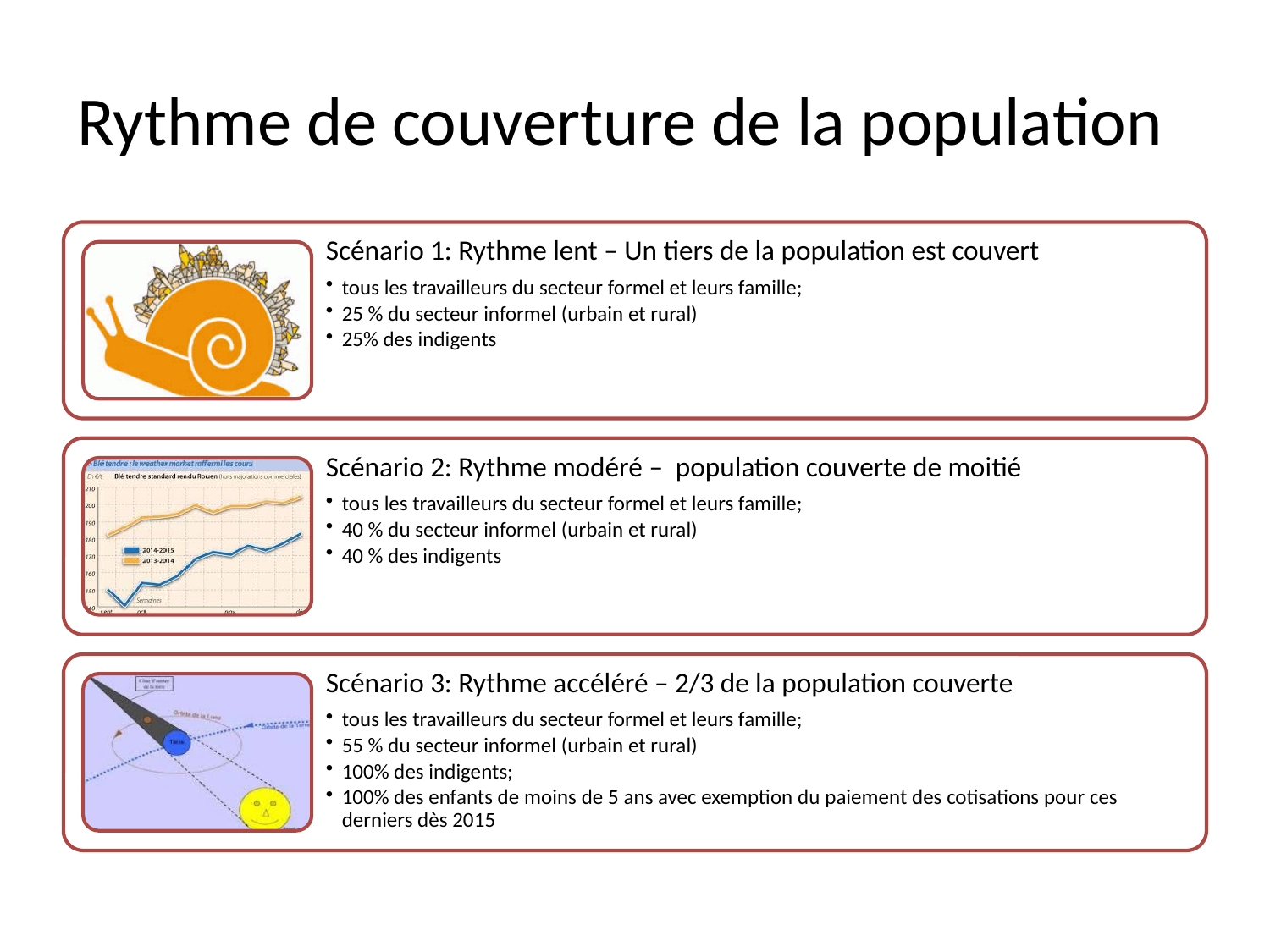

# Rythme de couverture de la population
Scénario 1: Rythme lent – Un tiers de la population est couvert
tous les travailleurs du secteur formel et leurs famille;
25 % du secteur informel (urbain et rural)
25% des indigents

Scénario 2: Rythme modéré –  population couverte de moitié
tous les travailleurs du secteur formel et leurs famille;
40 % du secteur informel (urbain et rural)
40 % des indigents

Scénario 3: Rythme accéléré – 2/3 de la population couverte
tous les travailleurs du secteur formel et leurs famille;
55 % du secteur informel (urbain et rural)
100% des indigents;
100% des enfants de moins de 5 ans avec exemption du paiement des cotisations pour ces derniers dès 2015